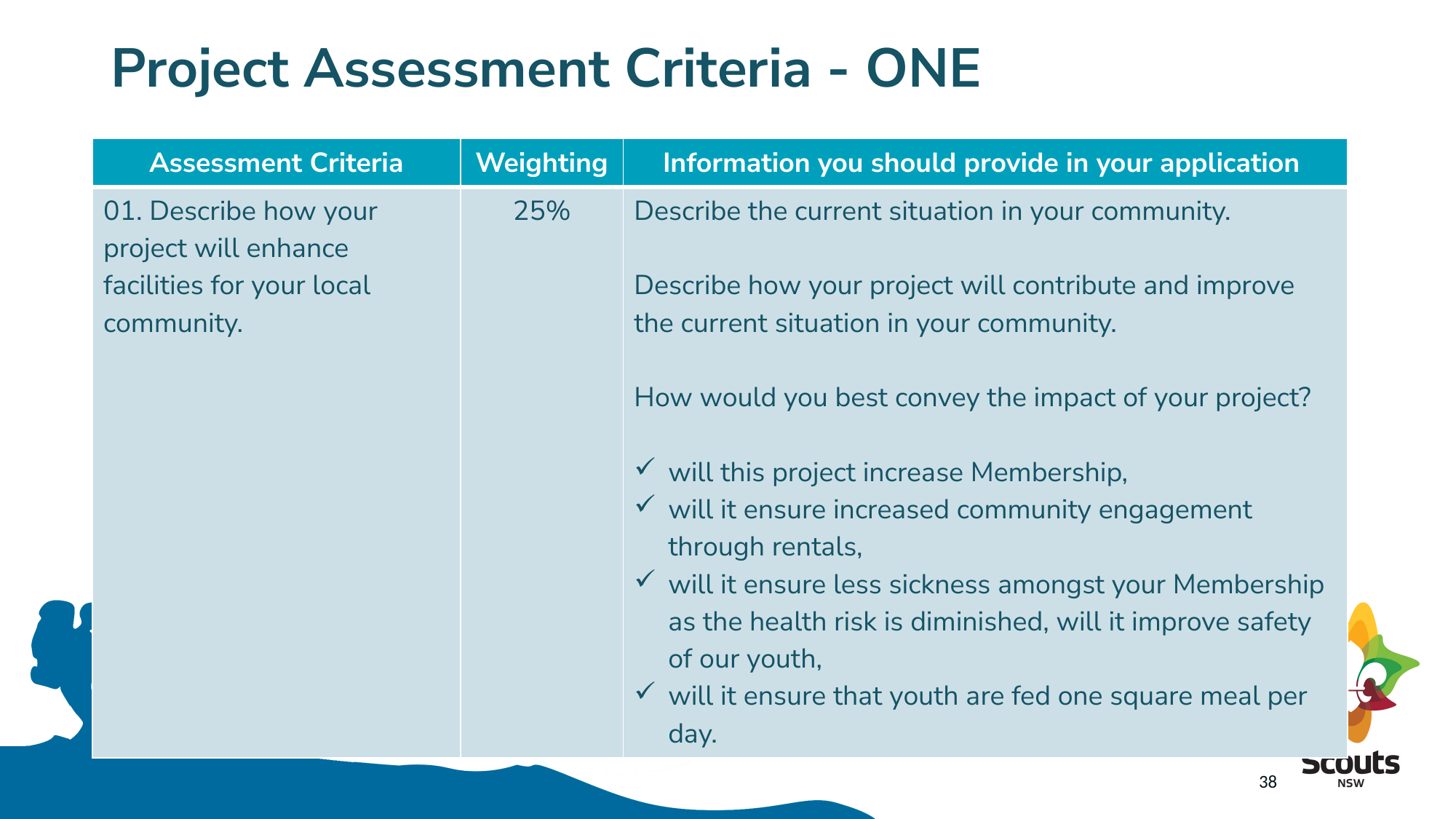

# Project Assessment Criteria - ONE
| Assessment Criteria | Weighting | Information you should provide in your application |
| --- | --- | --- |
| 01. Describe how your project will enhance facilities for your local community. | 25% | Describe the current situation in your community. Describe how your project will contribute and improve the current situation in your community. How would you best convey the impact of your project? will this project increase Membership, will it ensure increased community engagement through rentals, will it ensure less sickness amongst your Membership as the health risk is diminished, will it improve safety of our youth, will it ensure that youth are fed one square meal per day. |
38